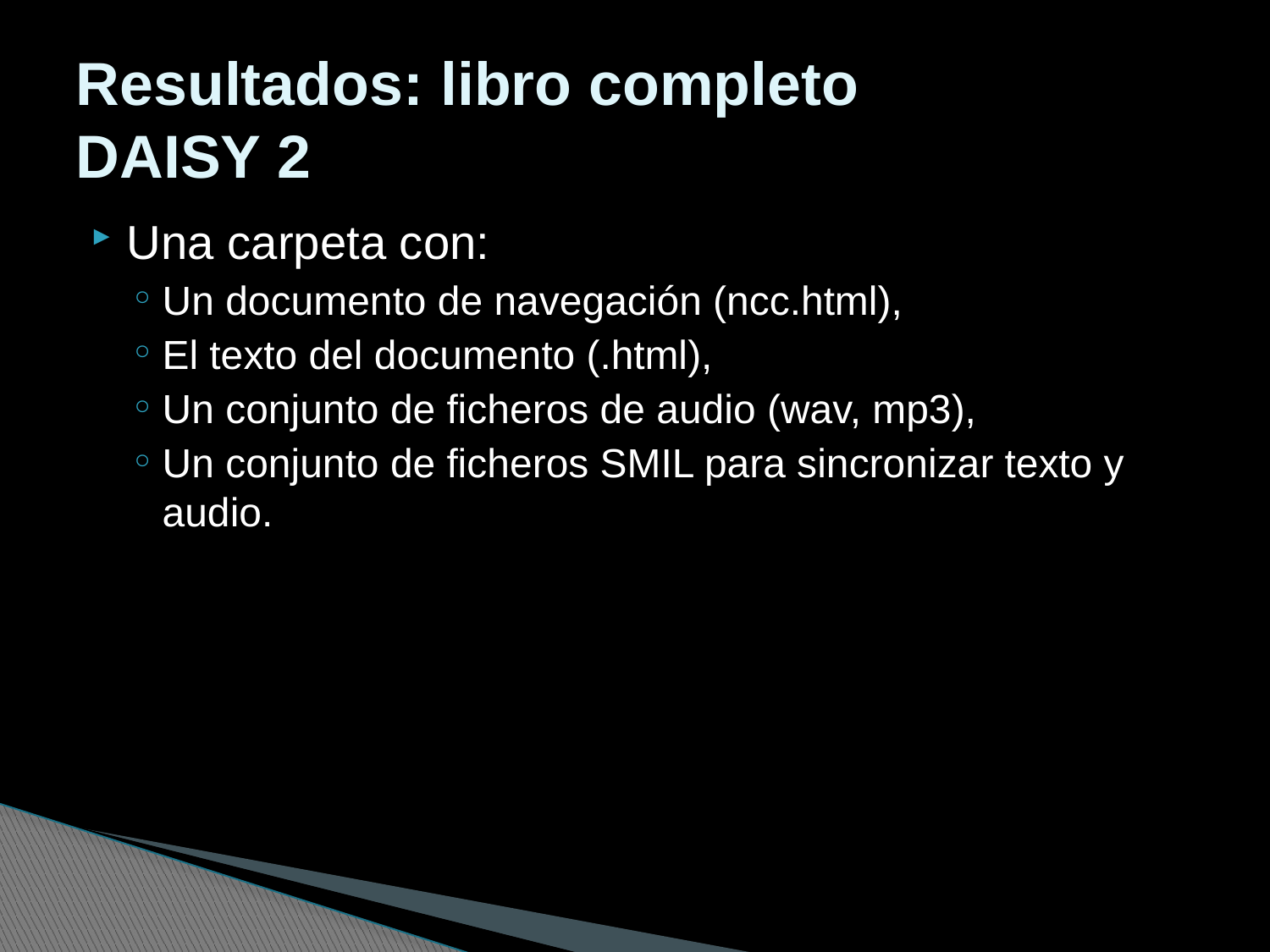

# Resultados: libro completo DAISY 2
Una carpeta con:
Un documento de navegación (ncc.html),
El texto del documento (.html),
Un conjunto de ficheros de audio (wav, mp3),
Un conjunto de ficheros SMIL para sincronizar texto y audio.